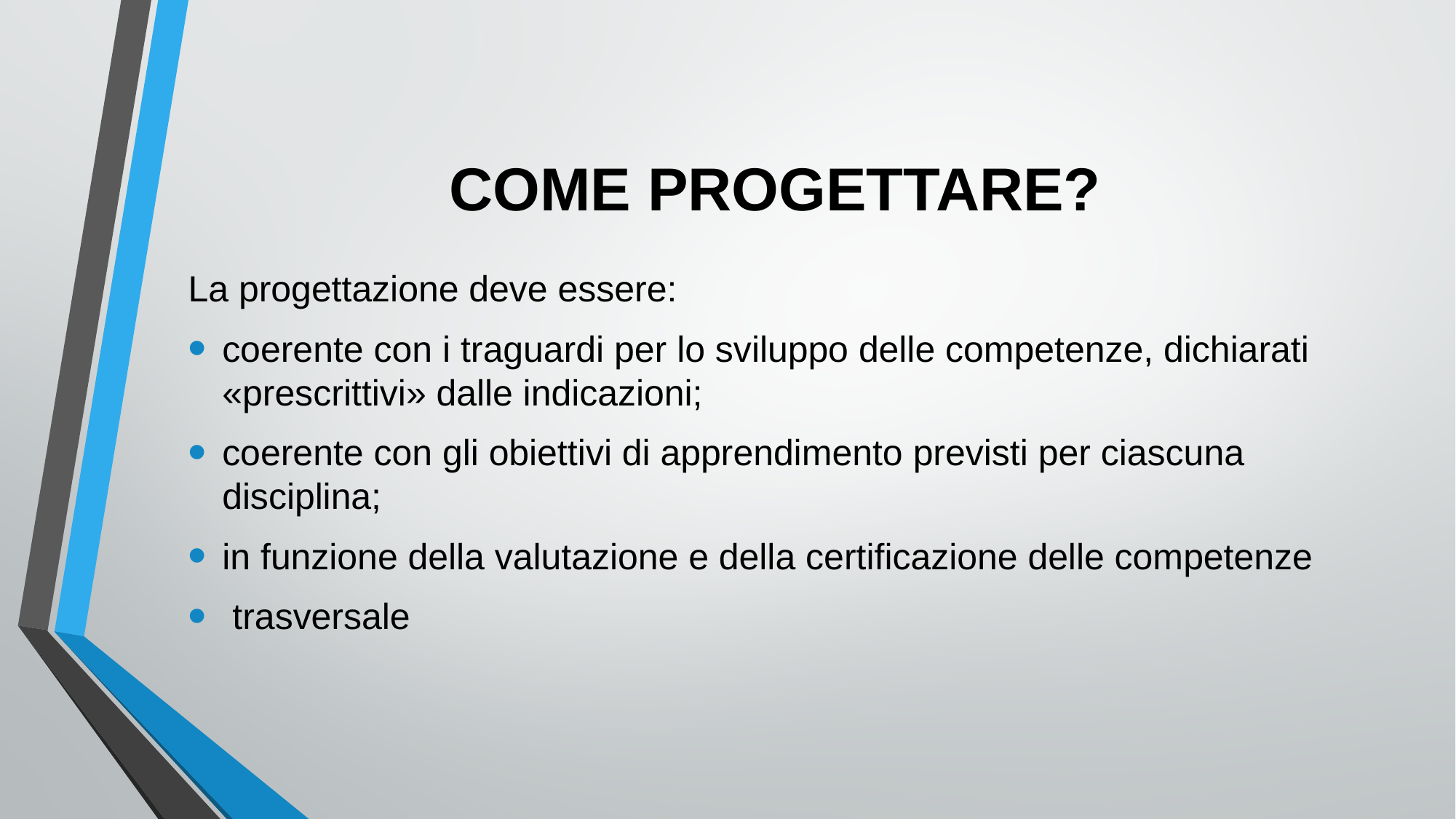

# COME PROGETTARE?
La progettazione deve essere:
coerente con i traguardi per lo sviluppo delle competenze, dichiarati «prescrittivi» dalle indicazioni;
coerente con gli obiettivi di apprendimento previsti per ciascuna disciplina;
in funzione della valutazione e della certificazione delle competenze
 trasversale